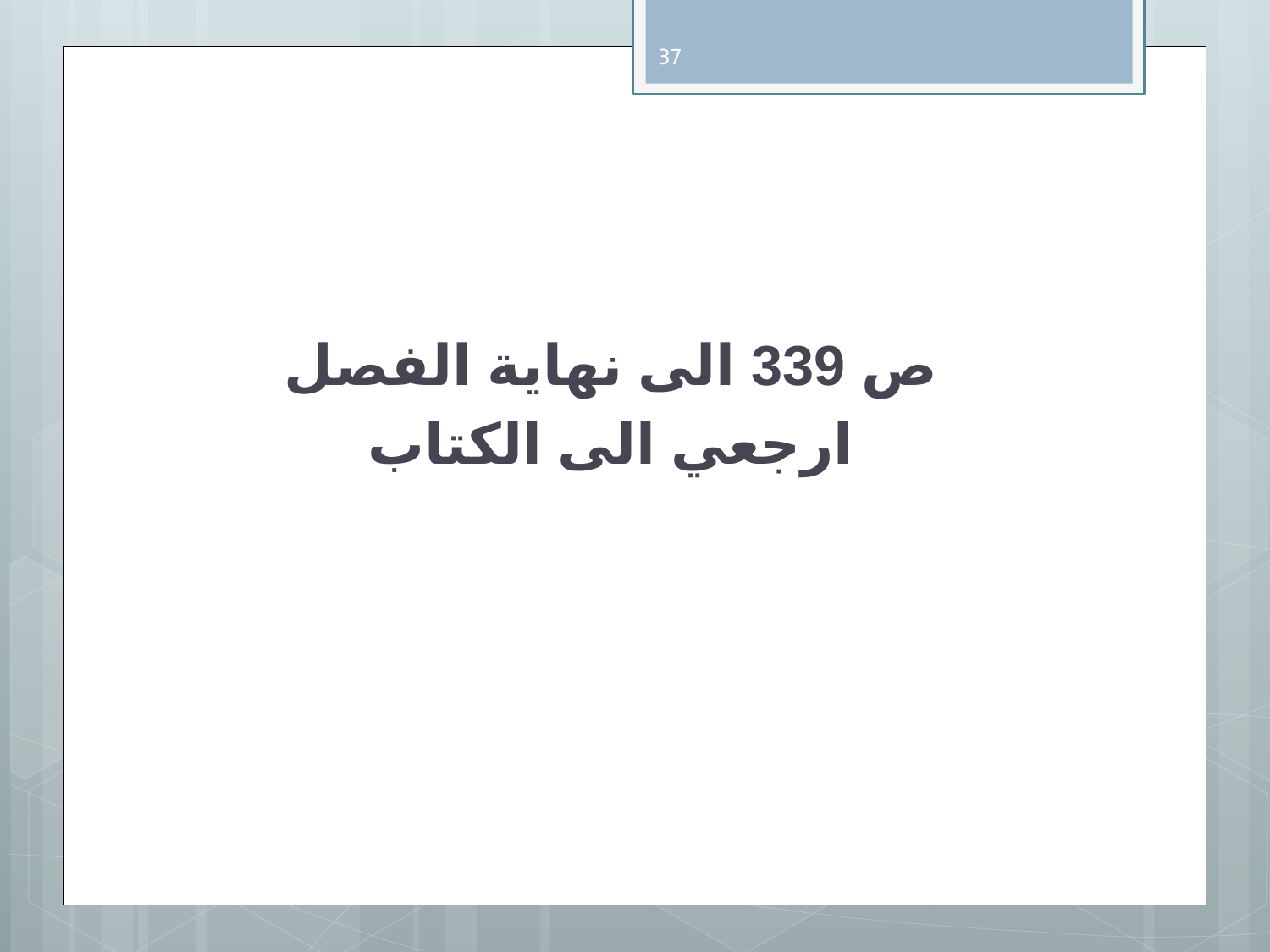

37
ص 339 الى نهاية الفصل
ارجعي الى الكتاب